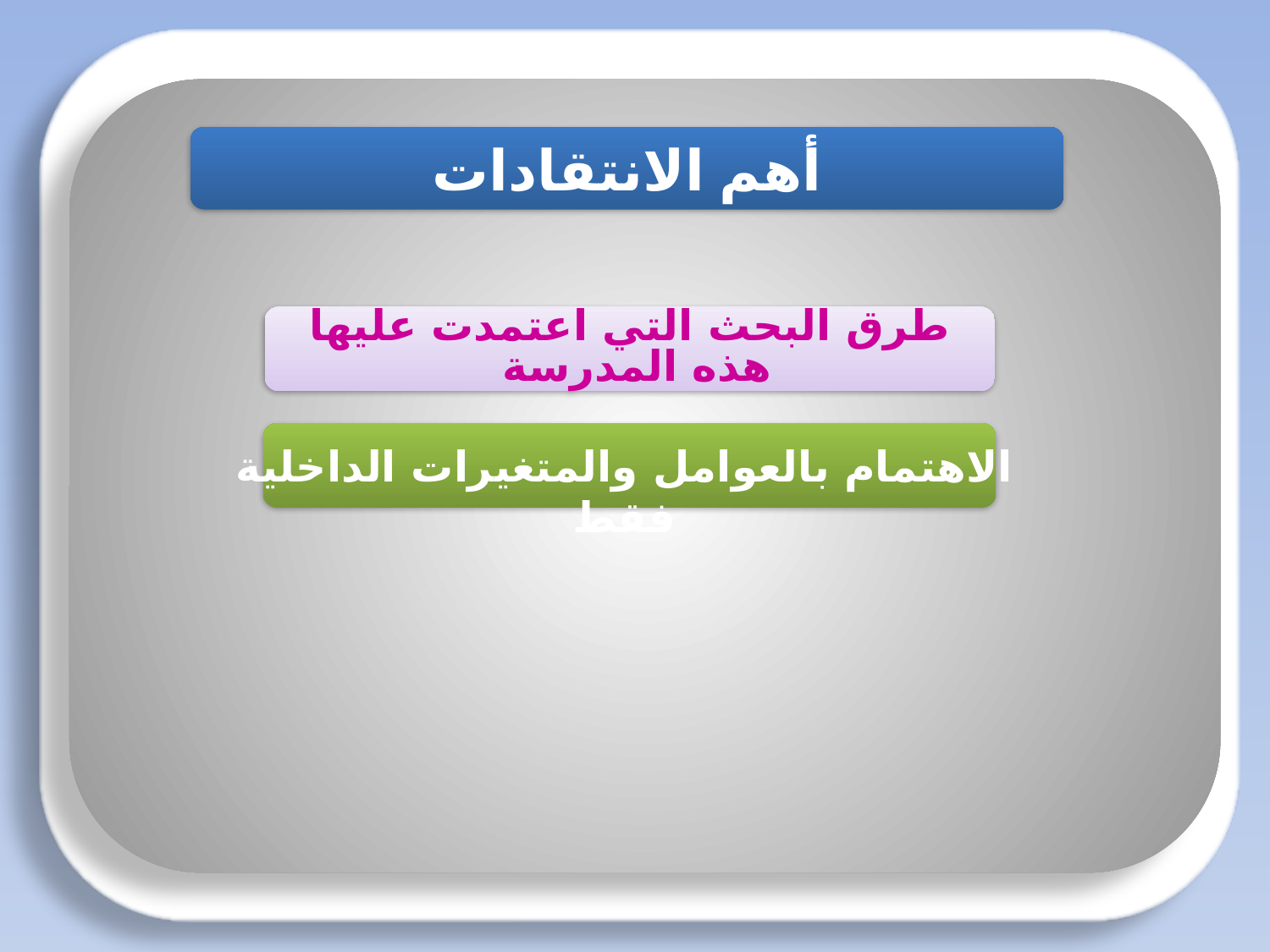

أهم الانتقادات
#
طرق البحث التي اعتمدت عليها هذه المدرسة

الاهتمام بالعوامل والمتغيرات الداخلية فقط